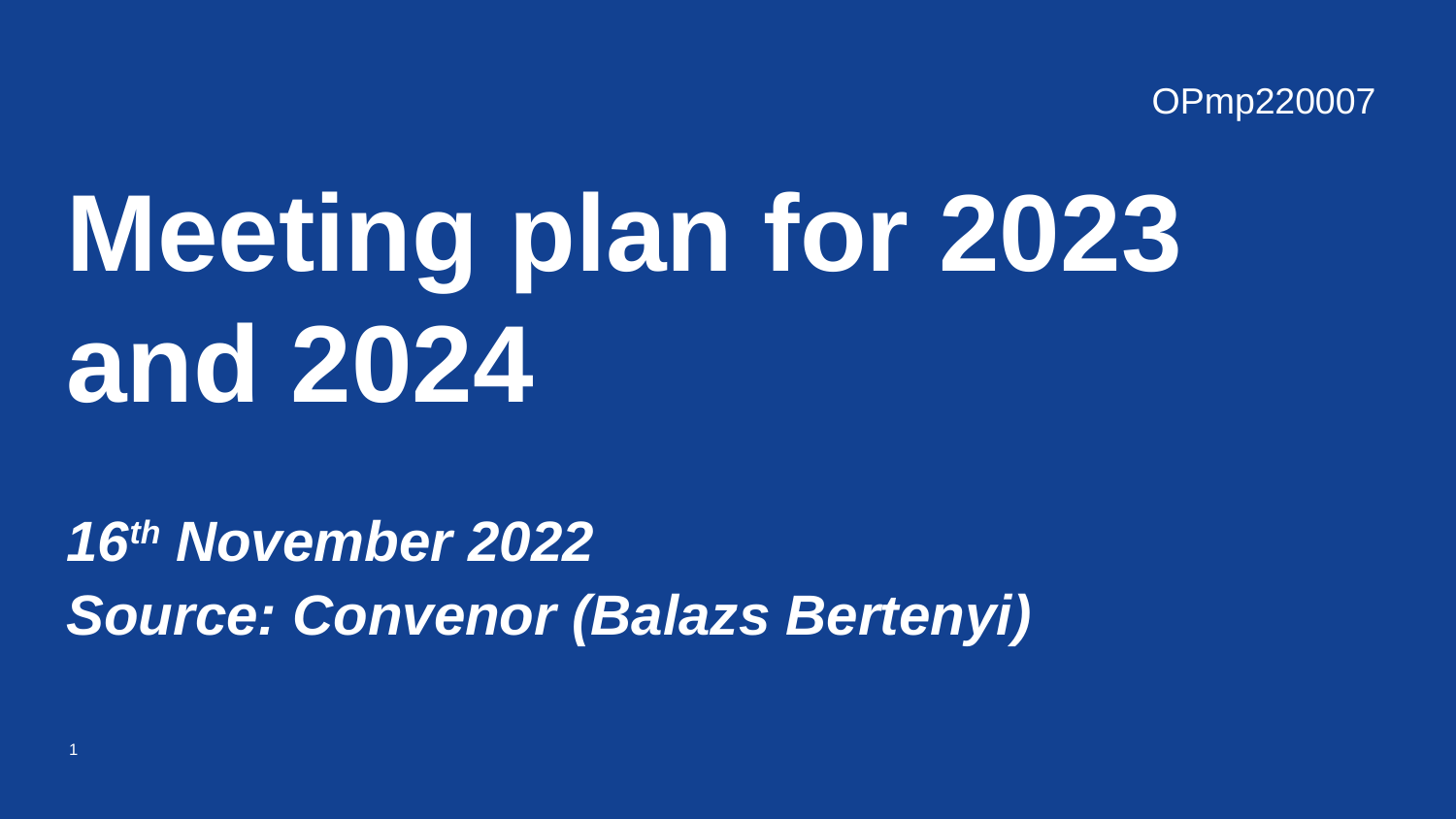

OPmp220007
Meeting plan for 2023 and 2024

16th November 2022
Source: Convenor (Balazs Bertenyi)